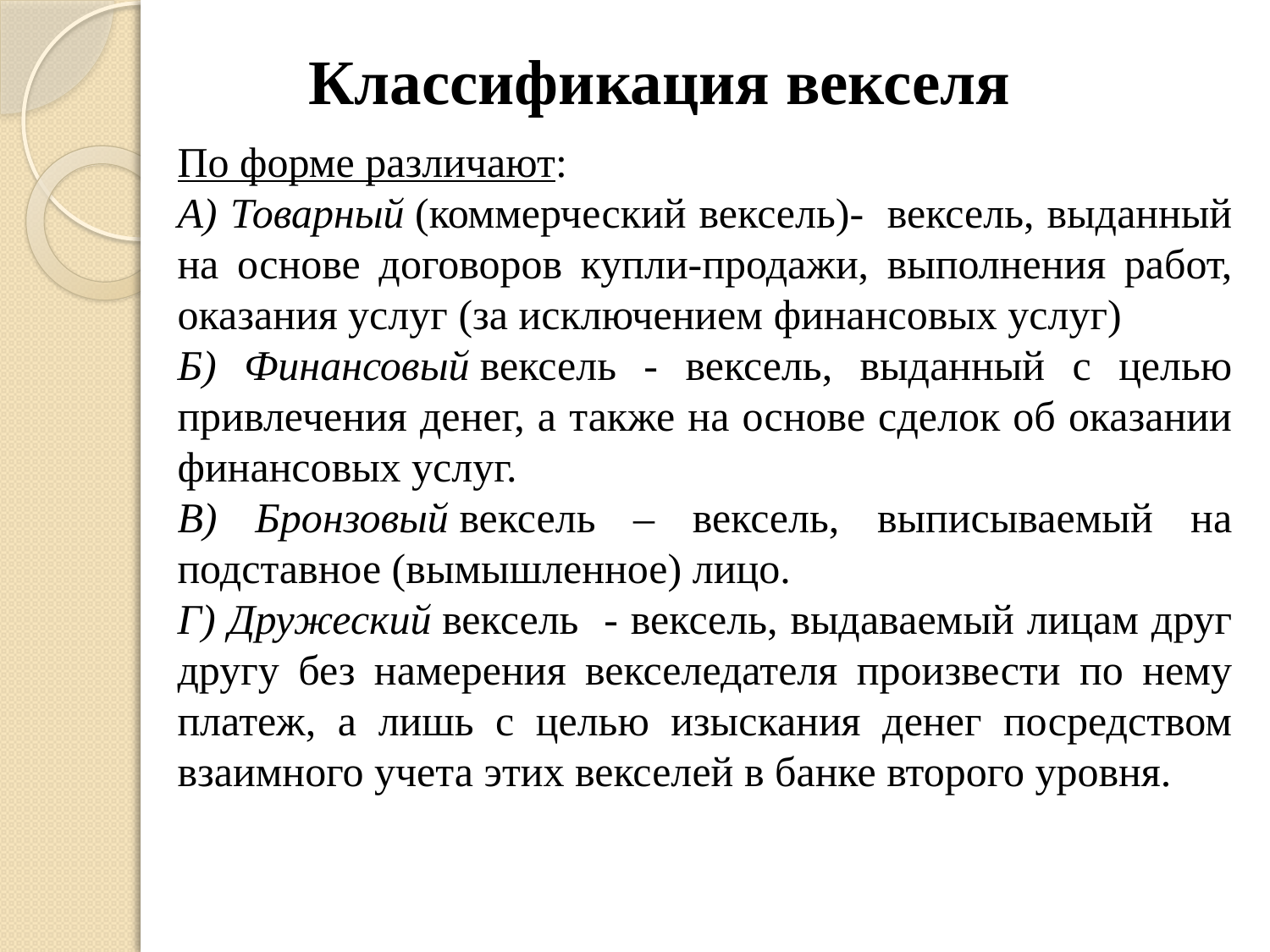

# Классификация векселя
По форме различают:
А) Товарный (коммерческий вексель)-  вексель, выданный на основе договоров купли-продажи, выполнения работ, оказания услуг (за исключением финансовых услуг)
Б) Финансовый вексель - вексель, выданный с целью привлечения денег, а также на основе сделок об оказании финансовых услуг.
В) Бронзовый вексель – вексель, выписываемый на подставное (вымышленное) лицо.
Г) Дружеский вексель  - вексель, выдаваемый лицам друг другу без намерения векселедателя произвести по нему платеж, а лишь с целью изыскания денег посредством взаимного учета этих векселей в банке второго уровня.